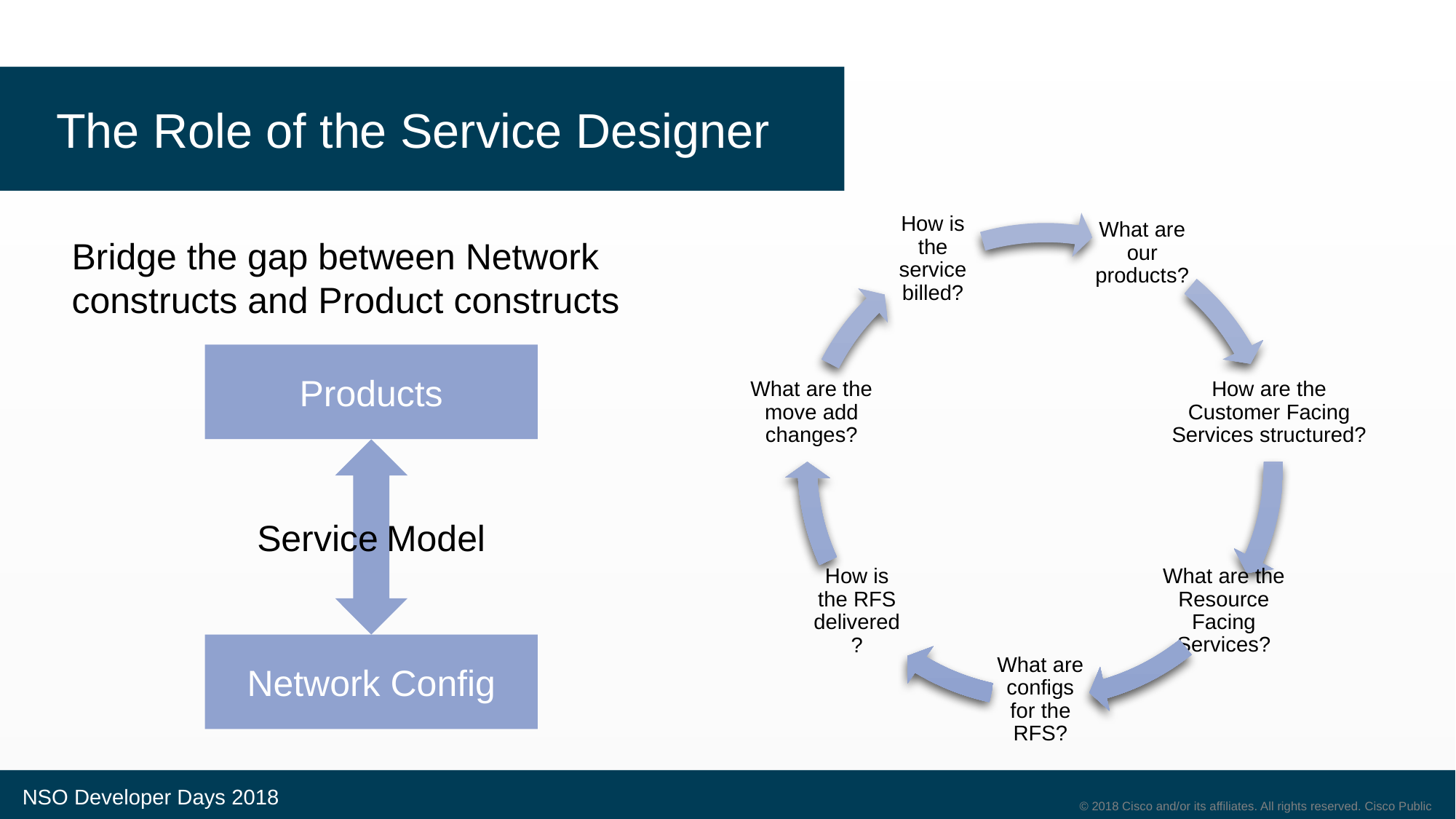

# The Role of the Service Designer
What are our products?
How are the Customer Facing Services structured?
What are the Resource Facing Services?
What are configs for the RFS?
How is the RFS delivered?
What are the move add changes?
How is the service billed?
Bridge the gap between Network constructs and Product constructs
Products
Service Model
Network Config